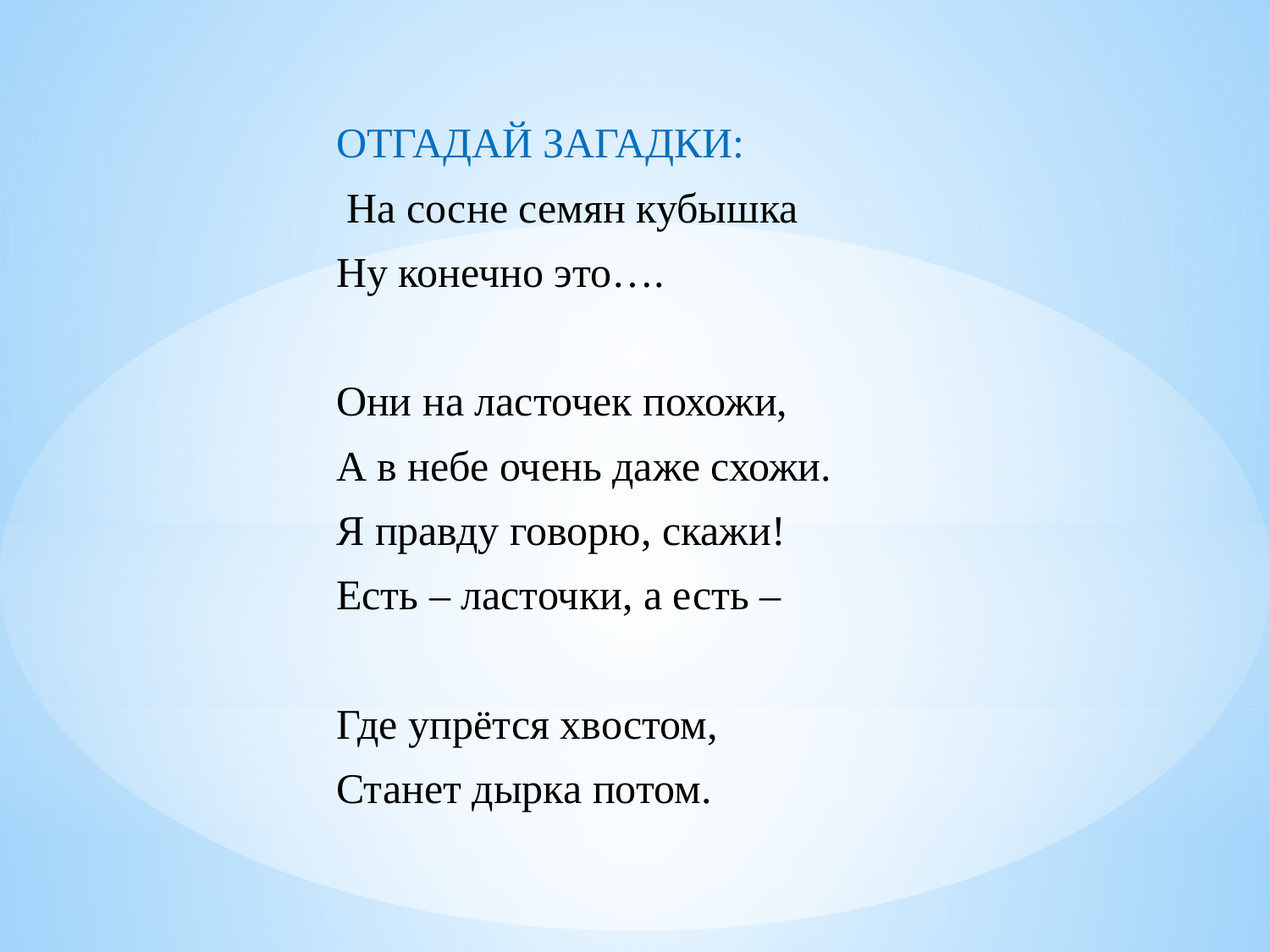

ОТГАДАЙ ЗАГАДКИ:
 На сосне семян кубышка
Ну конечно это….

Они на ласточек похожи,
А в небе очень даже схожи.
Я правду говорю, скажи!
Есть – ласточки, а есть –

Где упрётся хвостом,
Станет дырка потом.